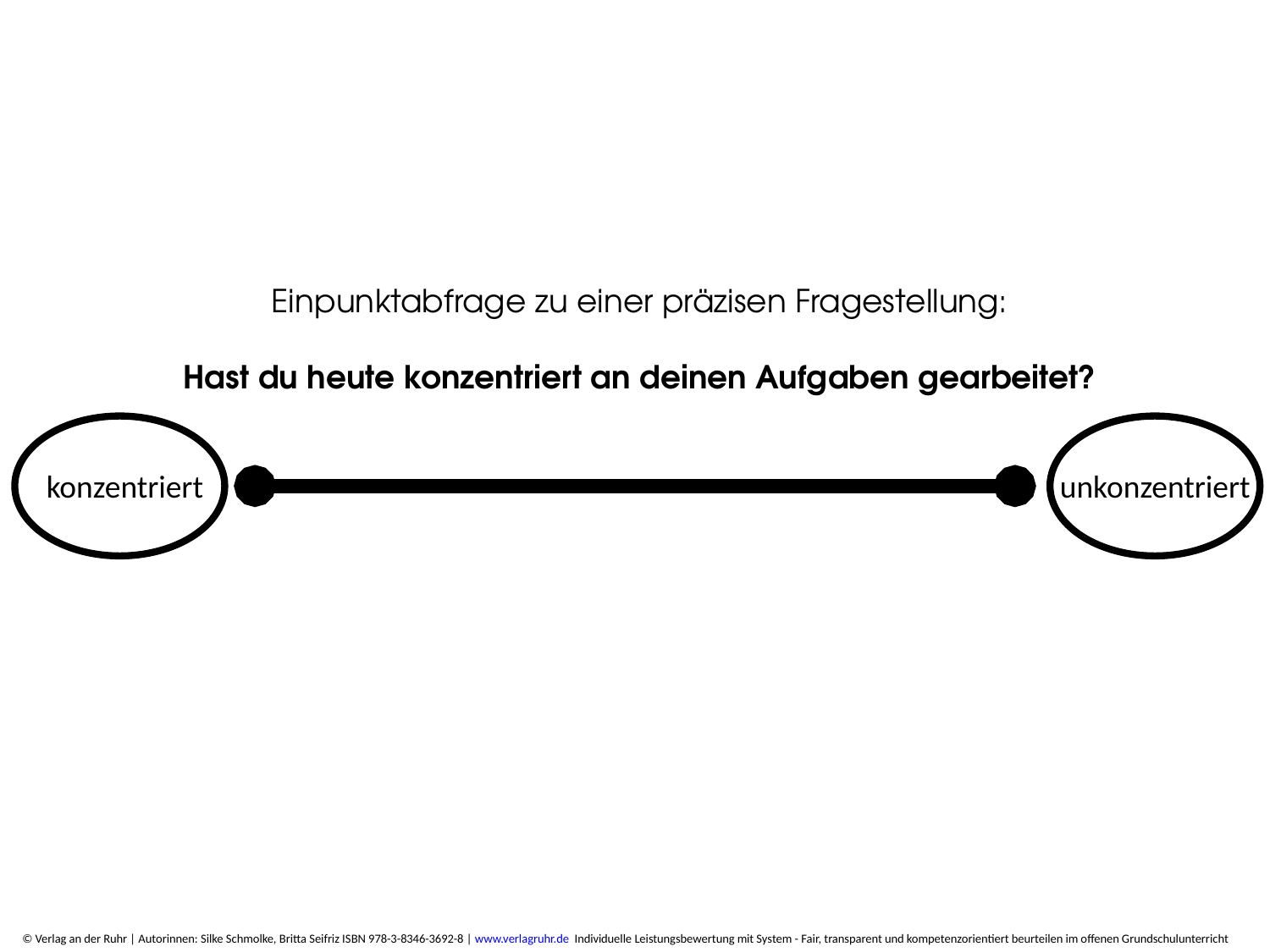

Einpunktabfrage zu einer präzisen Fragestellung:

Hast du heute konzentriert an deinen Aufgaben gearbeitet?

konzentriert
unkonzentriert